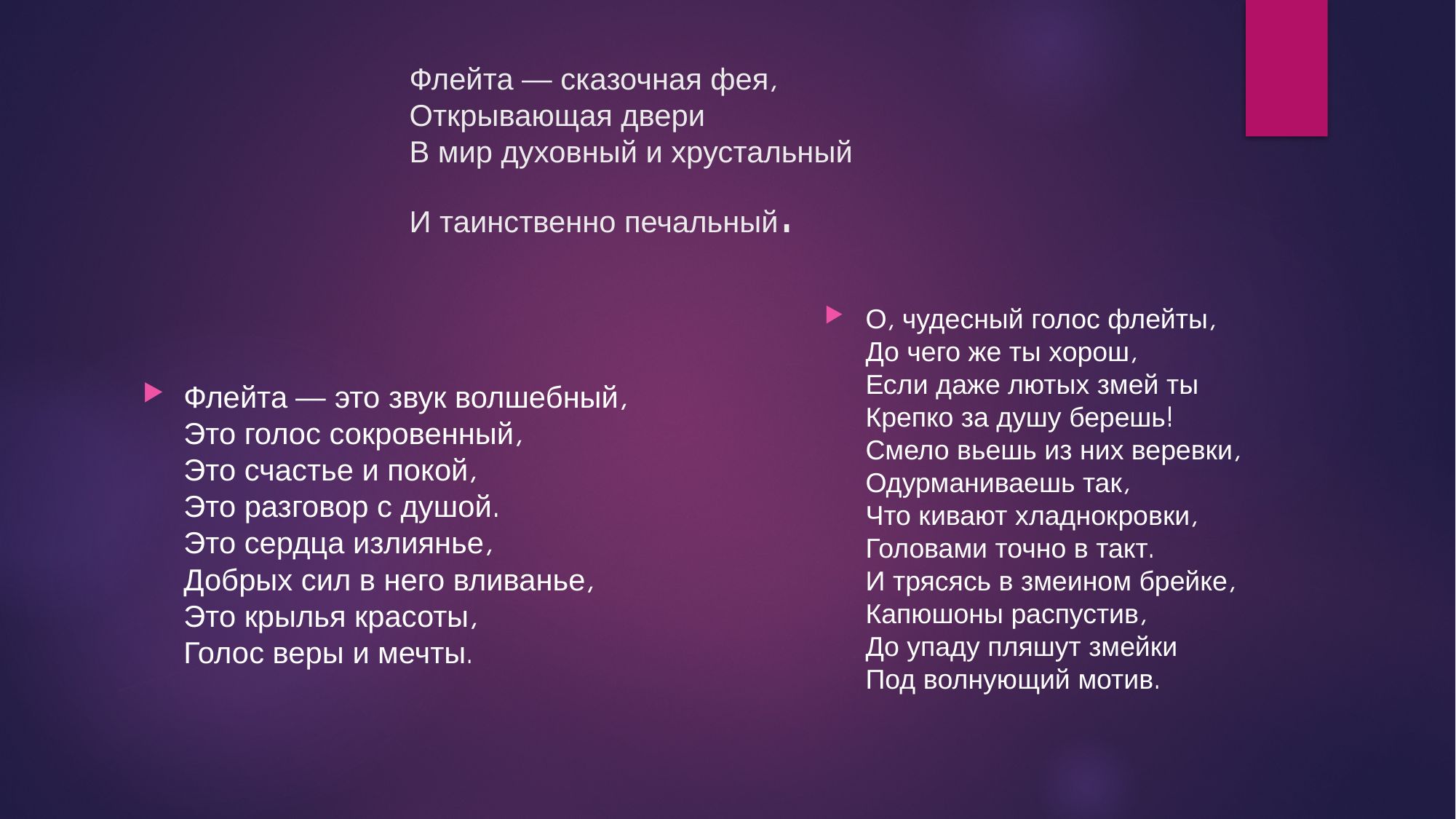

# Флейта — сказочная фея, Открывающая двери В мир духовный и хрустальный И таинственно печальный.
О, чудесный голос флейты,
До чего же ты хорош,
Если даже лютых змей ты
Крепко за душу берешь!
Смело вьешь из них веревки,
Одурманиваешь так,
Что кивают хладнокровки,
Головами точно в такт.
И трясясь в змеином брейке,
Капюшоны распустив,
До упаду пляшут змейки
Под волнующий мотив.

Флейта — это звук волшебный,
Это голос сокровенный,
Это счастье и покой,
Это разговор с душой.
Это сердца излиянье,
Добрых сил в него вливанье,
Это крылья красоты,
Голос веры и мечты.